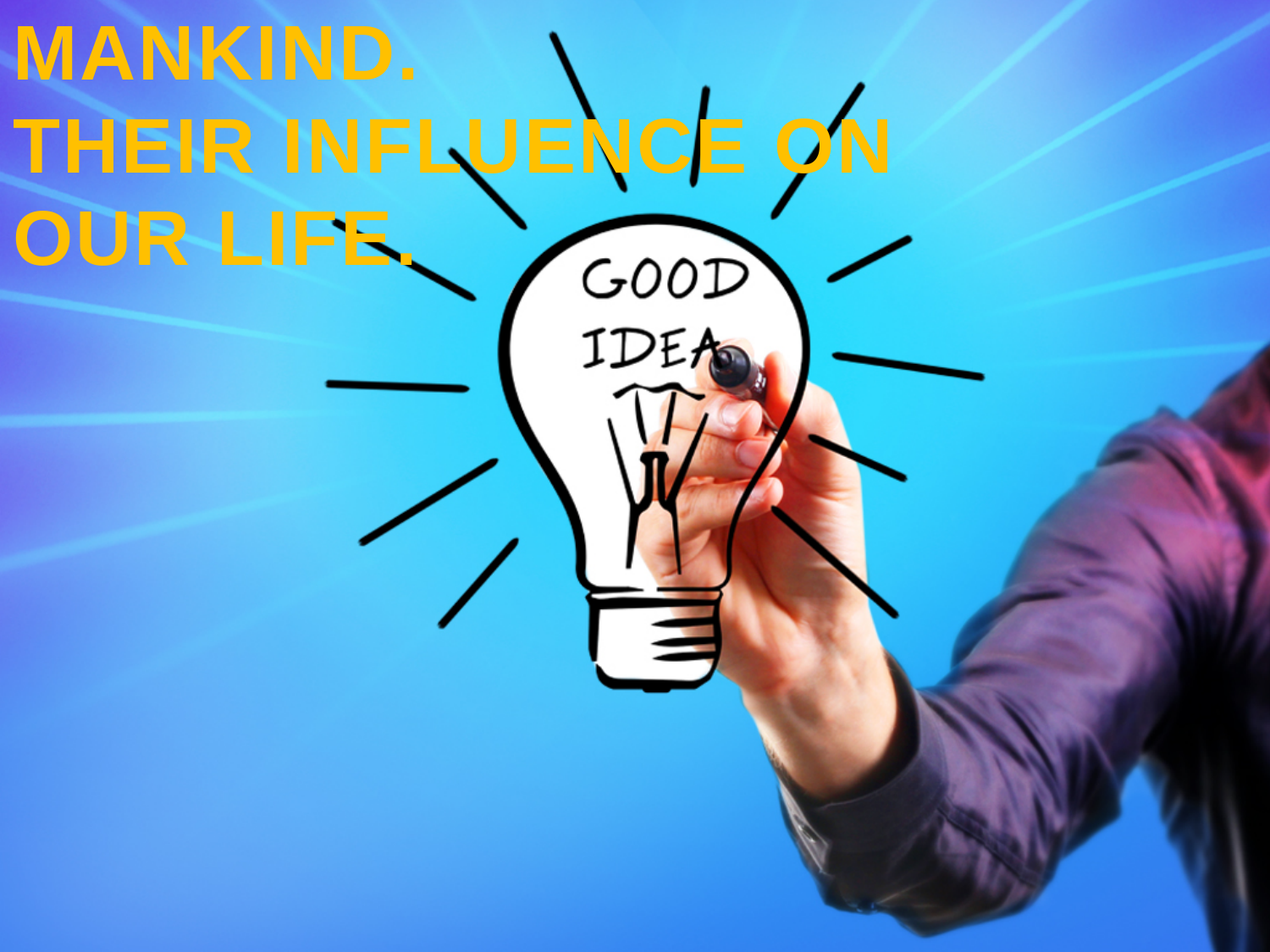

THE CREATIONS OF MANKIND.
THEIR INFLUENCE ON OUR LIFE.